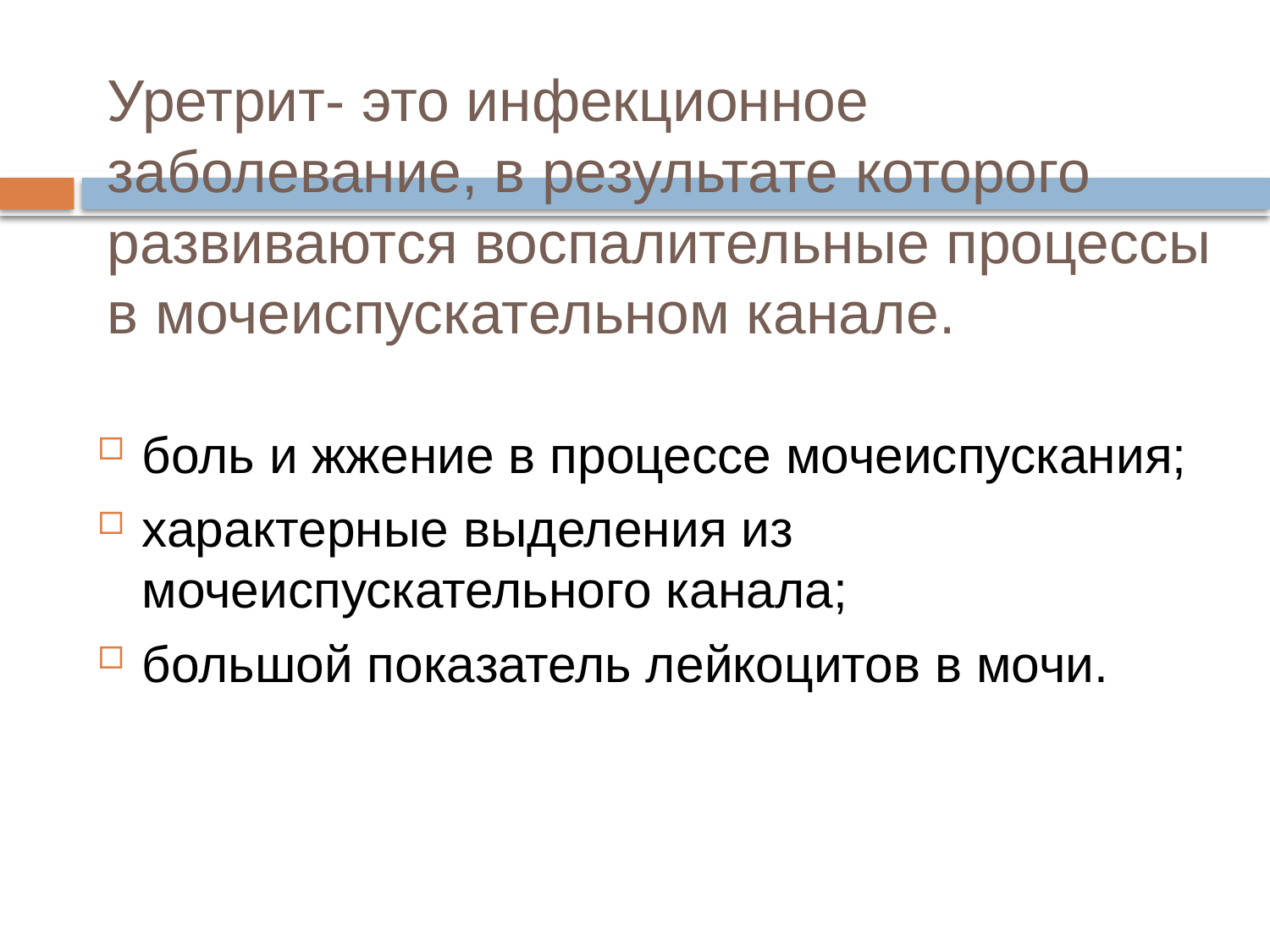

# Уретрит- это инфекционное заболевание, в результате которого развиваются воспалительные процессы в мочеиспускательном канале.
боль и жжение в процессе мочеиспускания;
характерные выделения из мочеиспускательного канала;
большой показатель лейкоцитов в мочи.